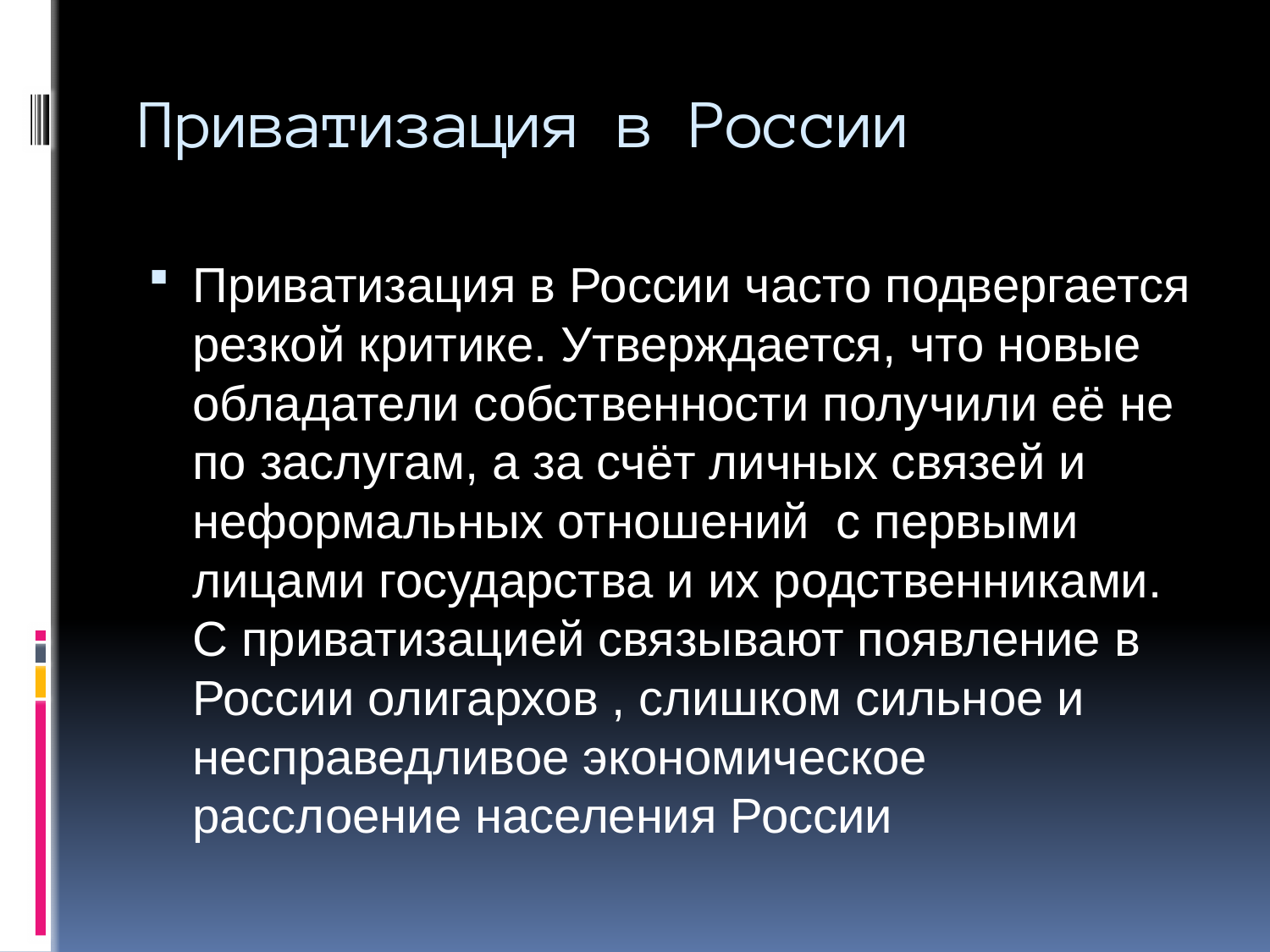

# Приватизация в России
Приватизация в России часто подвергается резкой критике. Утверждается, что новые обладатели собственности получили её не по заслугам, а за счёт личных связей и неформальных отношений  с первыми лицами государства и их родственниками. С приватизацией связывают появление в России олигархов , слишком сильное и несправедливое экономическое расслоение населения России